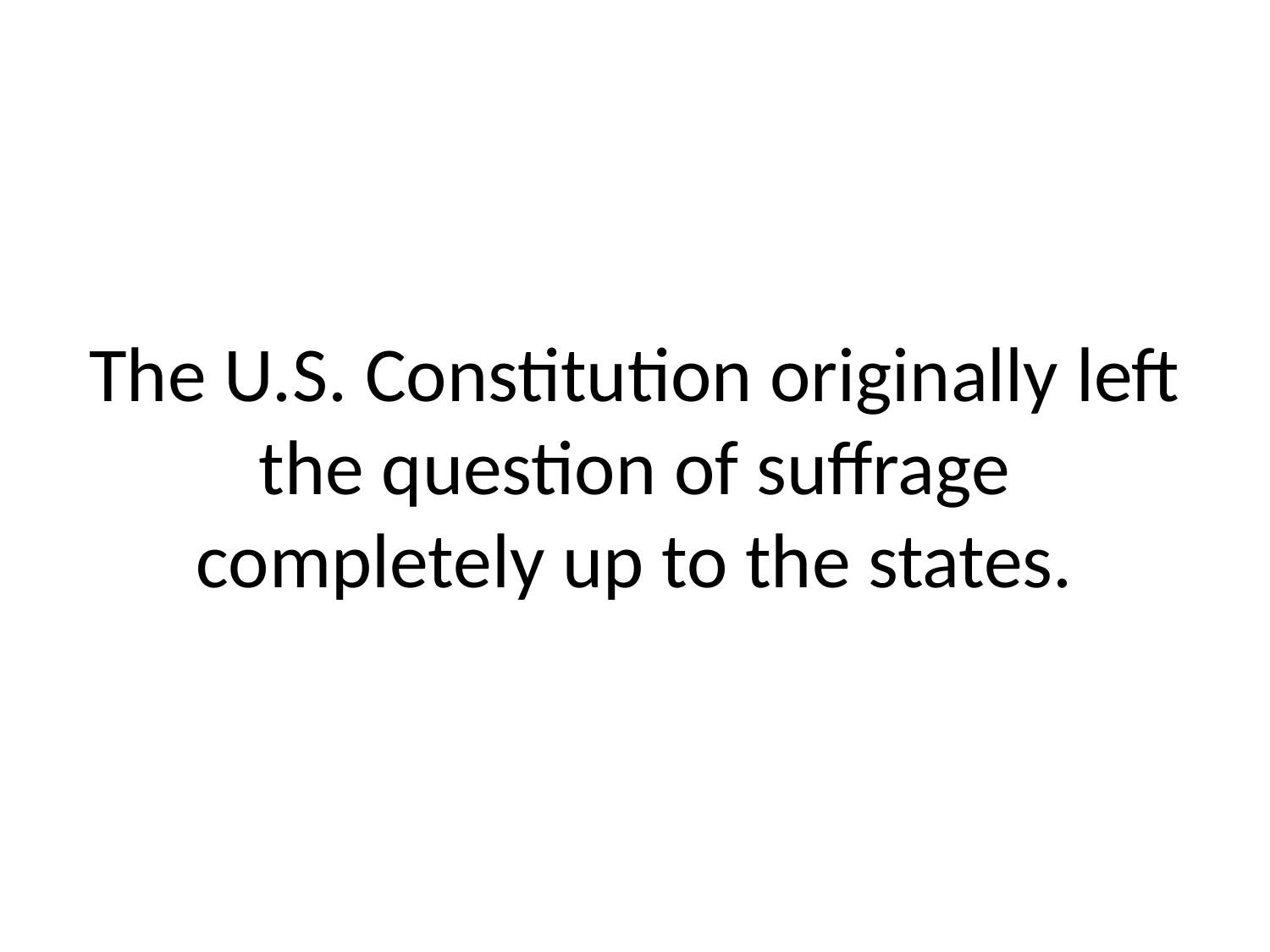

# The U.S. Constitution originally left the question of suffrage completely up to the states.